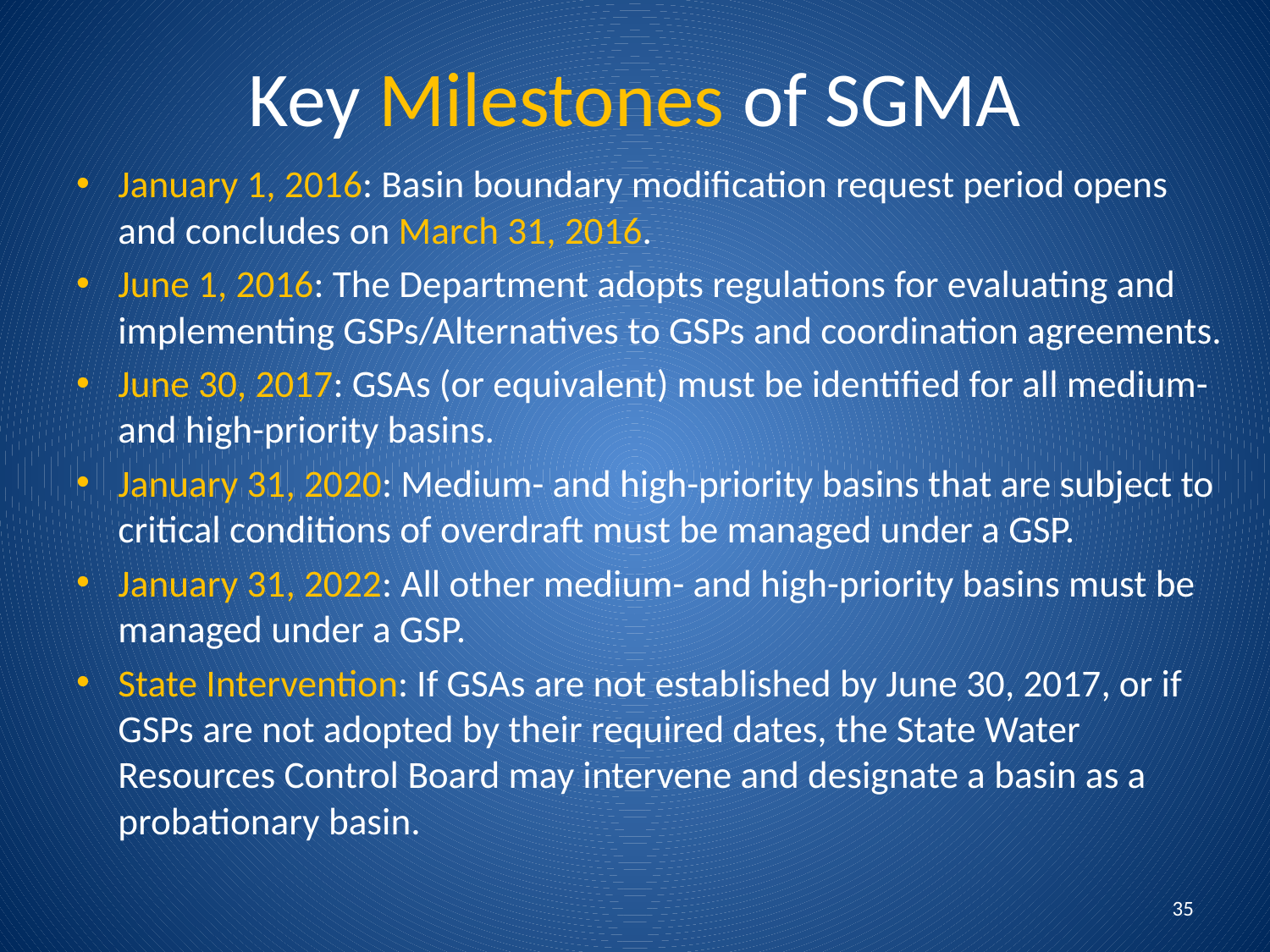

# Key Milestones of SGMA
January 1, 2016: Basin boundary modification request period opens and concludes on March 31, 2016.
June 1, 2016: The Department adopts regulations for evaluating and implementing GSPs/Alternatives to GSPs and coordination agreements.
June 30, 2017: GSAs (or equivalent) must be identified for all medium- and high-priority basins.
January 31, 2020: Medium- and high-priority basins that are subject to critical conditions of overdraft must be managed under a GSP.
January 31, 2022: All other medium- and high-priority basins must be managed under a GSP.
State Intervention: If GSAs are not established by June 30, 2017, or if GSPs are not adopted by their required dates, the State Water Resources Control Board may intervene and designate a basin as a probationary basin.
35